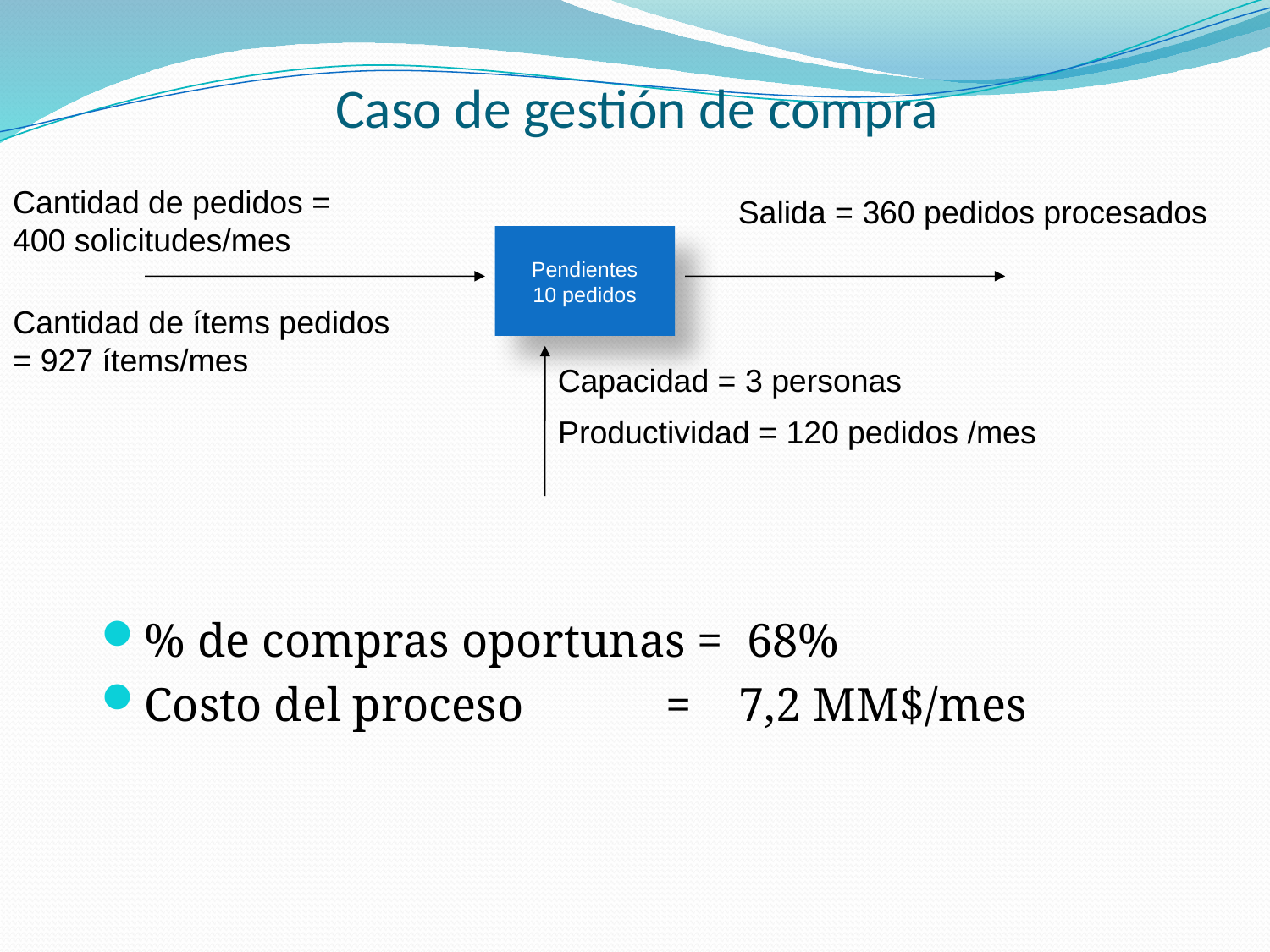

# Caso de gestión de compra
Cantidad de pedidos =
400 solicitudes/mes
Salida = 360 pedidos procesados
Pendientes
10 pedidos

Cantidad de ítems pedidos
= 927 ítems/mes

Capacidad = 3 personas
Productividad = 120 pedidos /mes

% de compras oportunas =  68%
Costo del proceso            =    7,2 MM$/mes